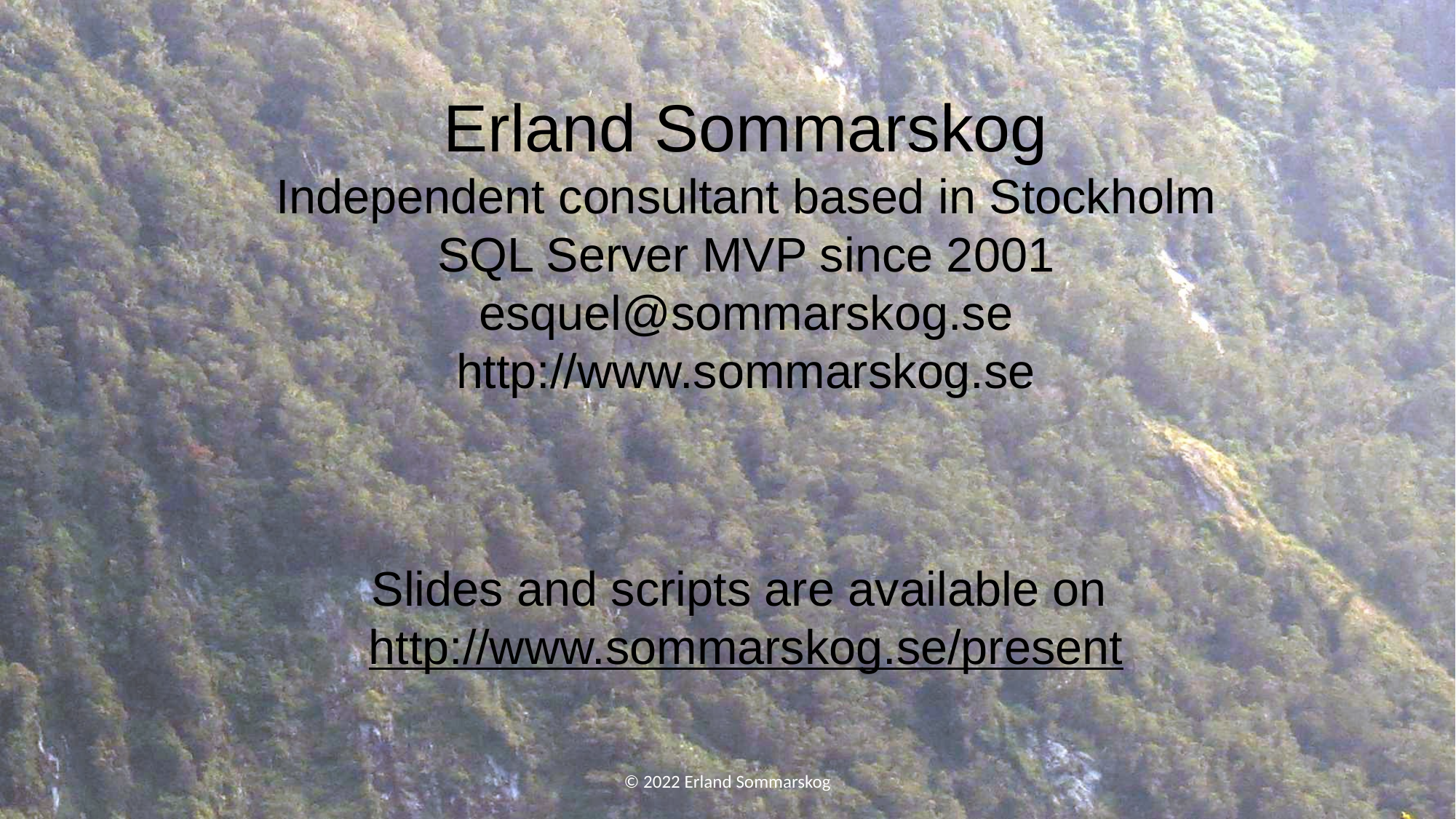

Erland Sommarskog
Independent consultant based in Stockholm
SQL Server MVP since 2001
esquel@sommarskog.se
http://www.sommarskog.se
Slides and scripts are available on http://www.sommarskog.se/present
© 2022 Erland Sommarskog